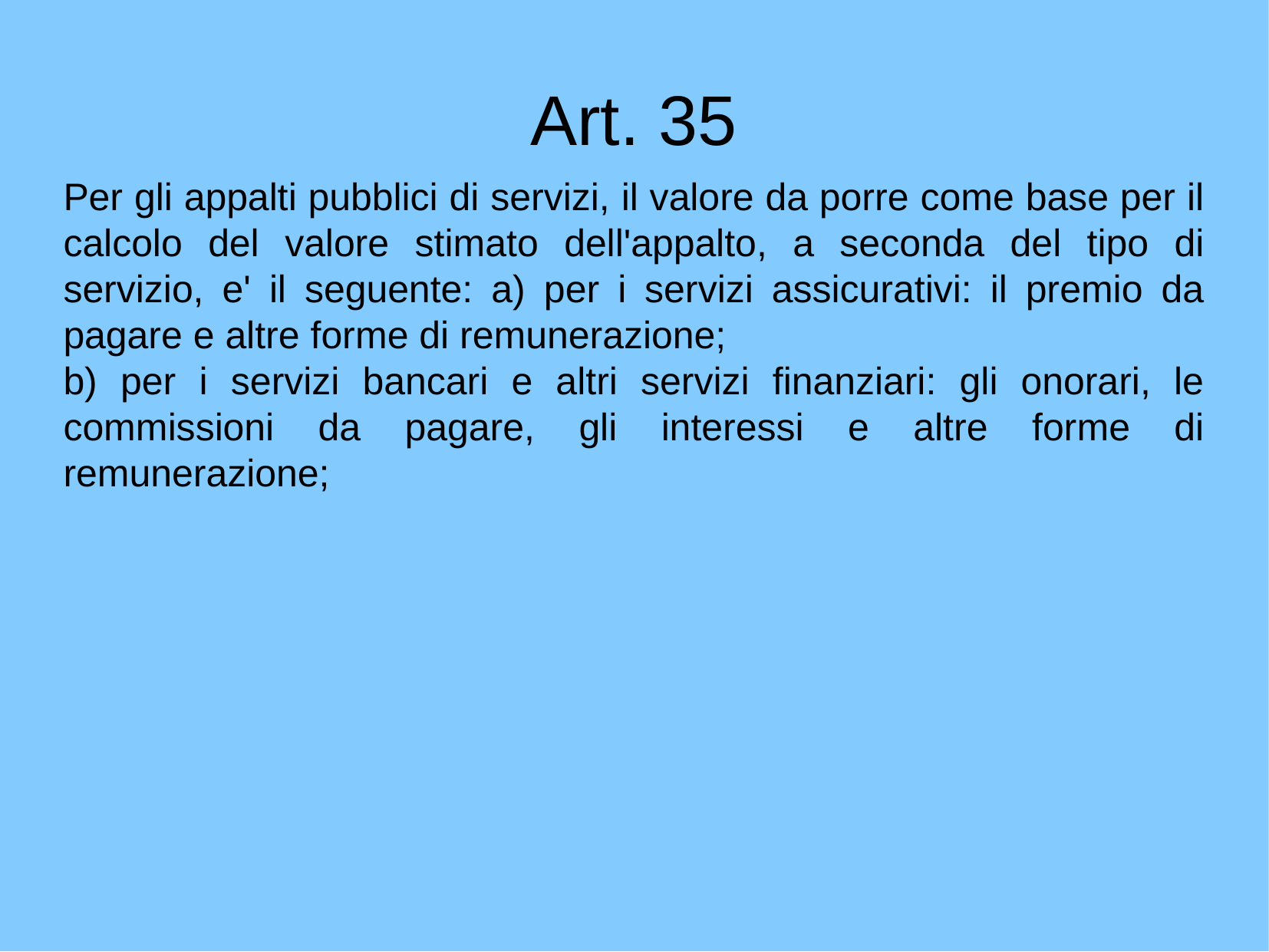

Art. 35
Per gli appalti pubblici di servizi, il valore da porre come base per il calcolo del valore stimato dell'appalto, a seconda del tipo di servizio, e' il seguente: a) per i servizi assicurativi: il premio da pagare e altre forme di remunerazione;
b) per i servizi bancari e altri servizi finanziari: gli onorari, le commissioni da pagare, gli interessi e altre forme di remunerazione;